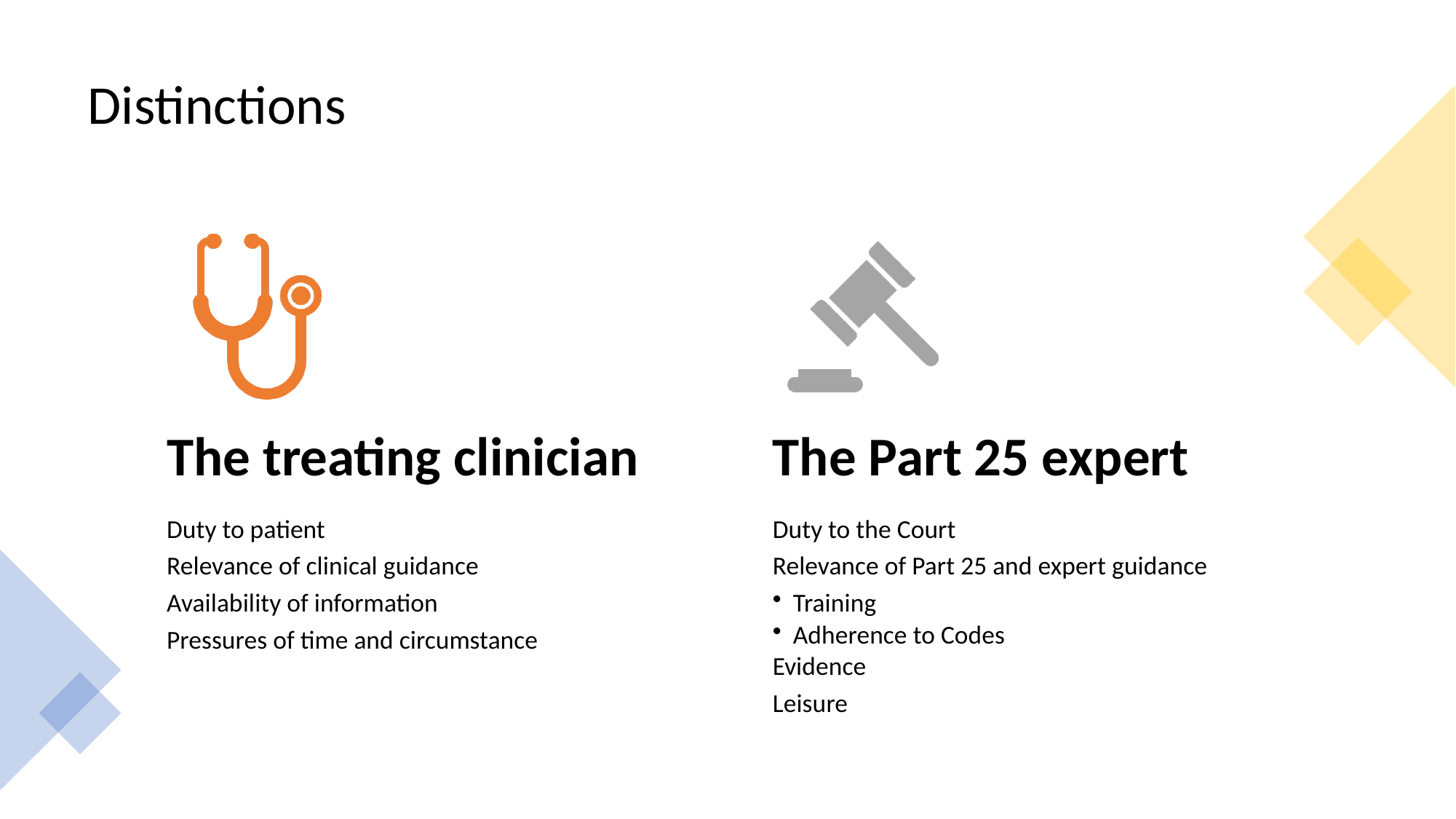

# Distinctions

The treating clinician
Duty to patient
Relevance of clinical guidance
Availability of information
Pressures of time and circumstance
The Part 25 expert
Duty to the Court
Relevance of Part 25 and expert guidance
Training
Adherence to Codes
Evidence
Leisure